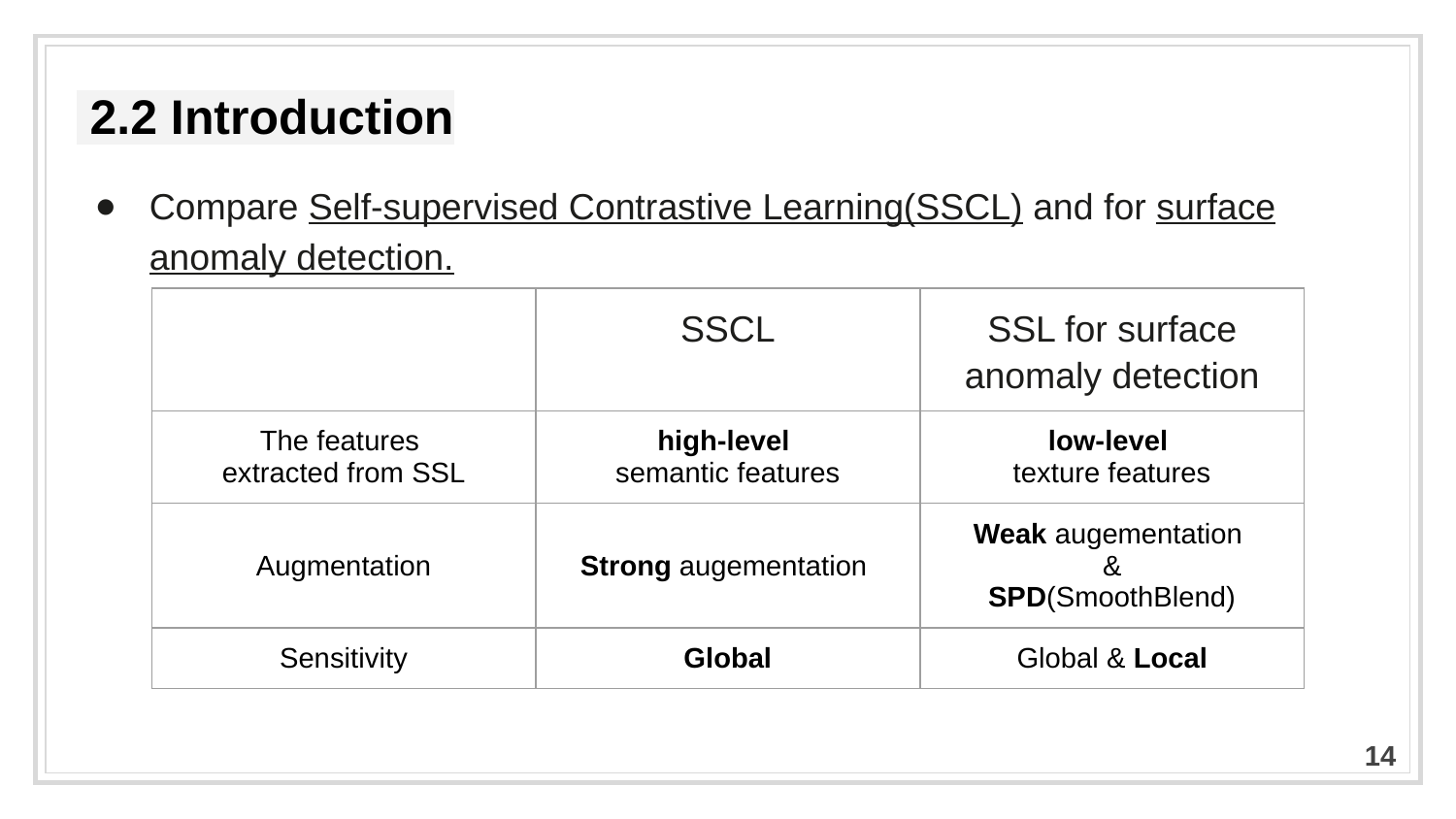

# 2.2 Introduction
Compare Self-supervised Contrastive Learning(SSCL) and for surface anomaly detection.
|  | SSCL | SSL for surface anomaly detection |
| --- | --- | --- |
| The features extracted from SSL | high-level semantic features | low-level texture features |
| Augmentation | Strong augementation | Weak augementation & SPD(SmoothBlend) |
| Sensitivity | Global | Global & Local |
14